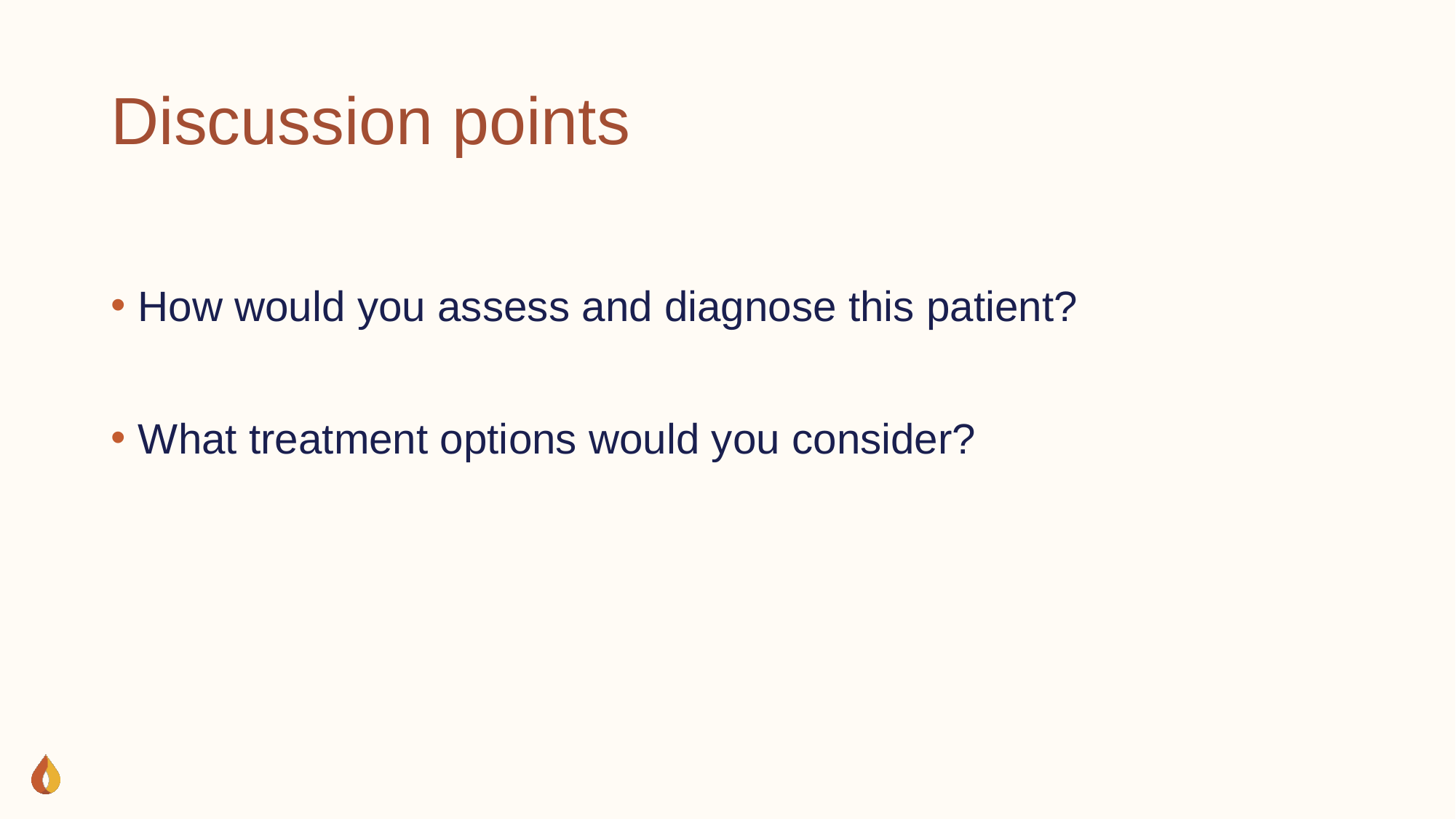

# Discussion points
How would you assess and diagnose this patient?

What treatment options would you consider?